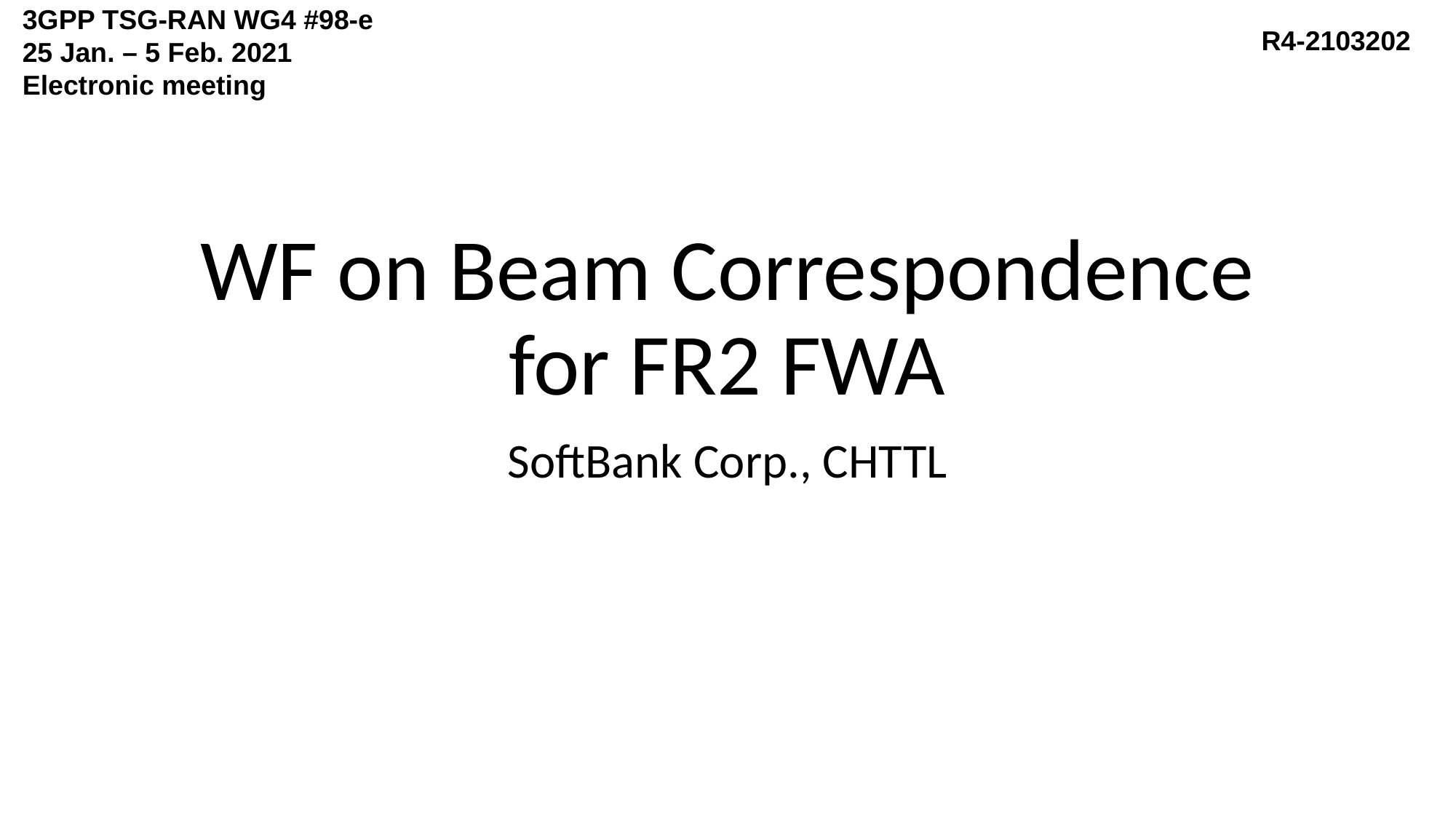

3GPP TSG-RAN WG4 #98-e
25 Jan. – 5 Feb. 2021
Electronic meeting
R4-2103202
# WF on Beam Correspondence for FR2 FWA
SoftBank Corp., CHTTL